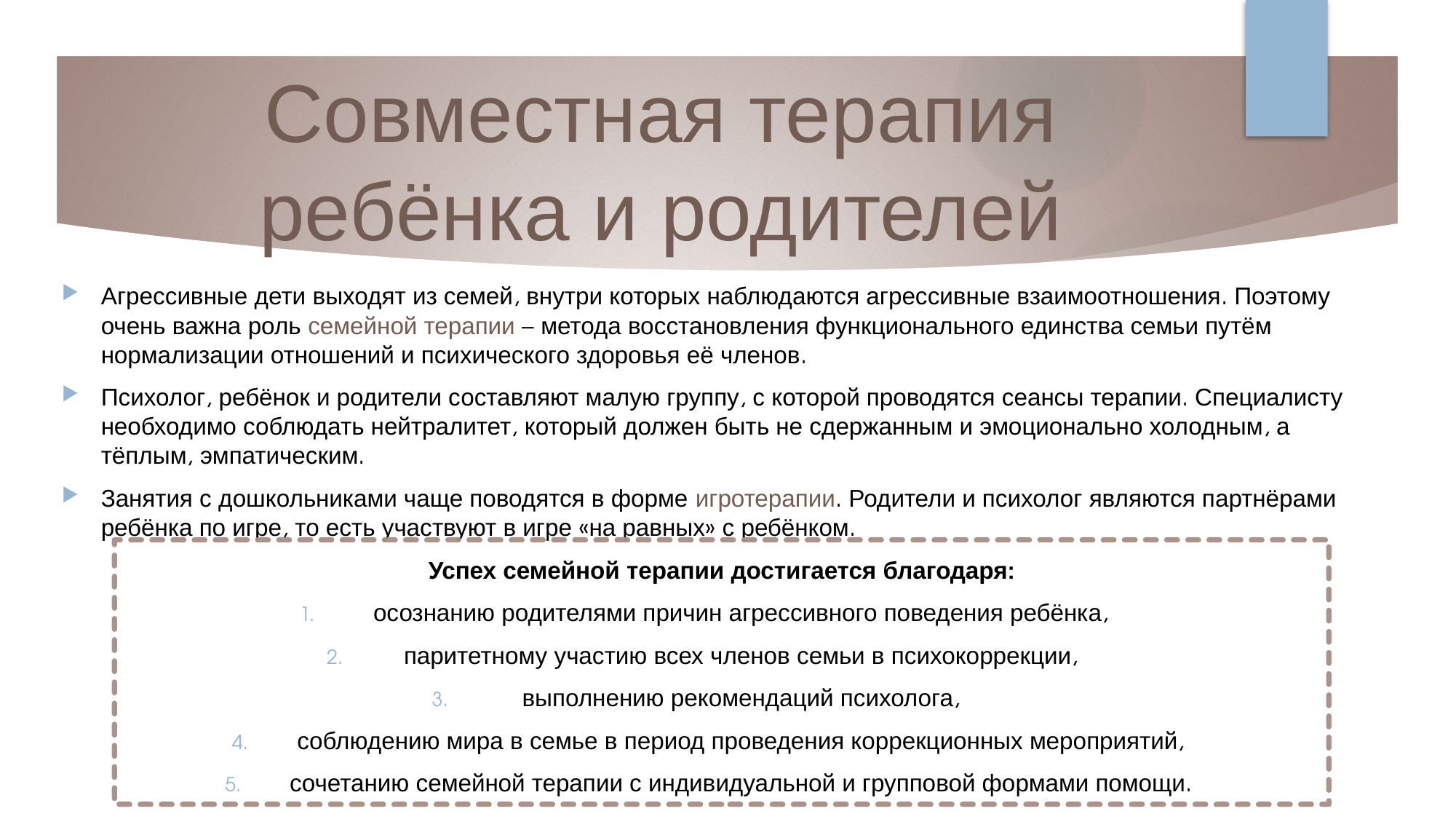

# Совместная терапия ребёнка и родителей
Агрессивные дети выходят из семей, внутри которых наблюдаются агрессивные взаимоотношения. Поэтому очень важна роль семейной терапии – метода восстановления функционального единства семьи путём нормализации отношений и психического здоровья её членов.
Психолог, ребёнок и родители составляют малую группу, с которой проводятся сеансы терапии. Специалисту необходимо соблюдать нейтралитет, который должен быть не сдержанным и эмоционально холодным, а тёплым, эмпатическим.
Занятия с дошкольниками чаще поводятся в форме игротерапии. Родители и психолог являются партнёрами ребёнка по игре, то есть участвуют в игре «на равных» с ребёнком.
Успех семейной терапии достигается благодаря:
осознанию родителями причин агрессивного поведения ребёнка,
паритетному участию всех членов семьи в психокоррекции,
выполнению рекомендаций психолога,
соблюдению мира в семье в период проведения коррекционных мероприятий,
сочетанию семейной терапии с индивидуальной и групповой формами помощи.